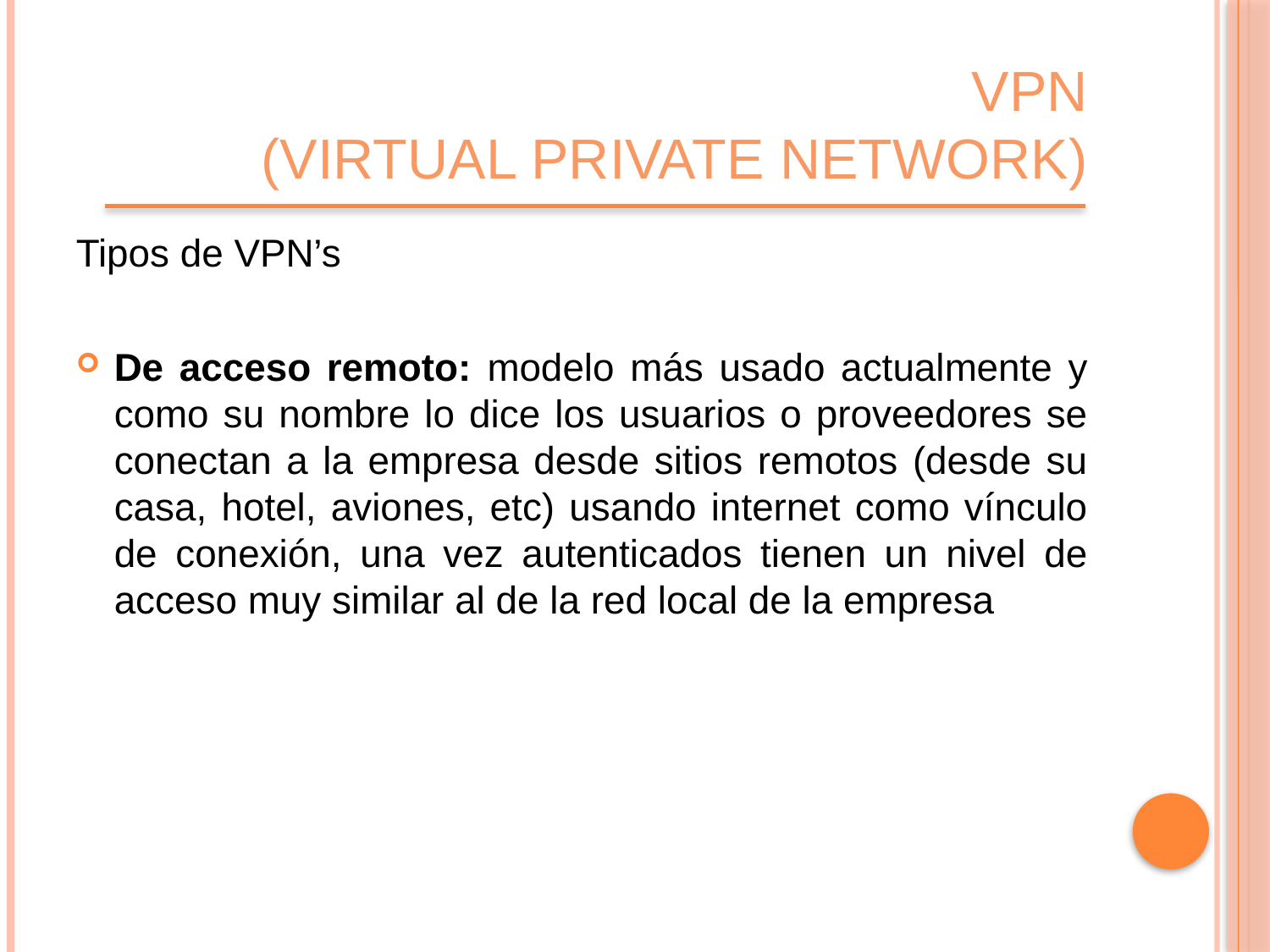

# VPN (VIRTUAL PRIVATE NETWORK)
Tipos de VPN’s

De acceso remoto: modelo más usado actualmente y como su nombre lo dice los usuarios o proveedores se conectan a la empresa desde sitios remotos (desde su casa, hotel, aviones, etc) usando internet como vínculo de conexión, una vez autenticados tienen un nivel de acceso muy similar al de la red local de la empresa